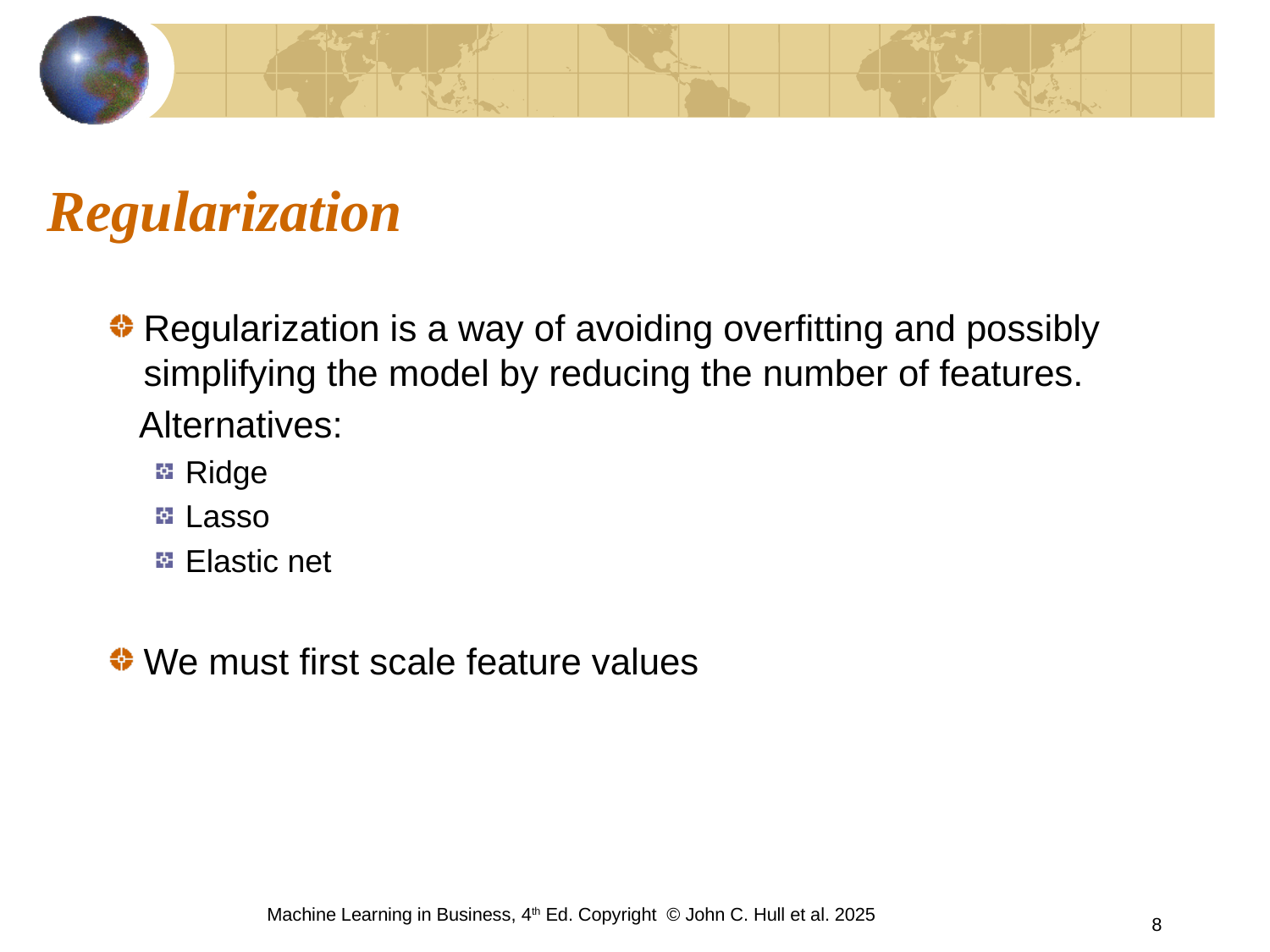

# Regularization
Regularization is a way of avoiding overfitting and possibly simplifying the model by reducing the number of features.
   Alternatives:
Ridge
Lasso
Elastic net

We must first scale feature values

Machine Learning in Business, 4th Ed. Copyright  © John C. Hull et al. 2025
8